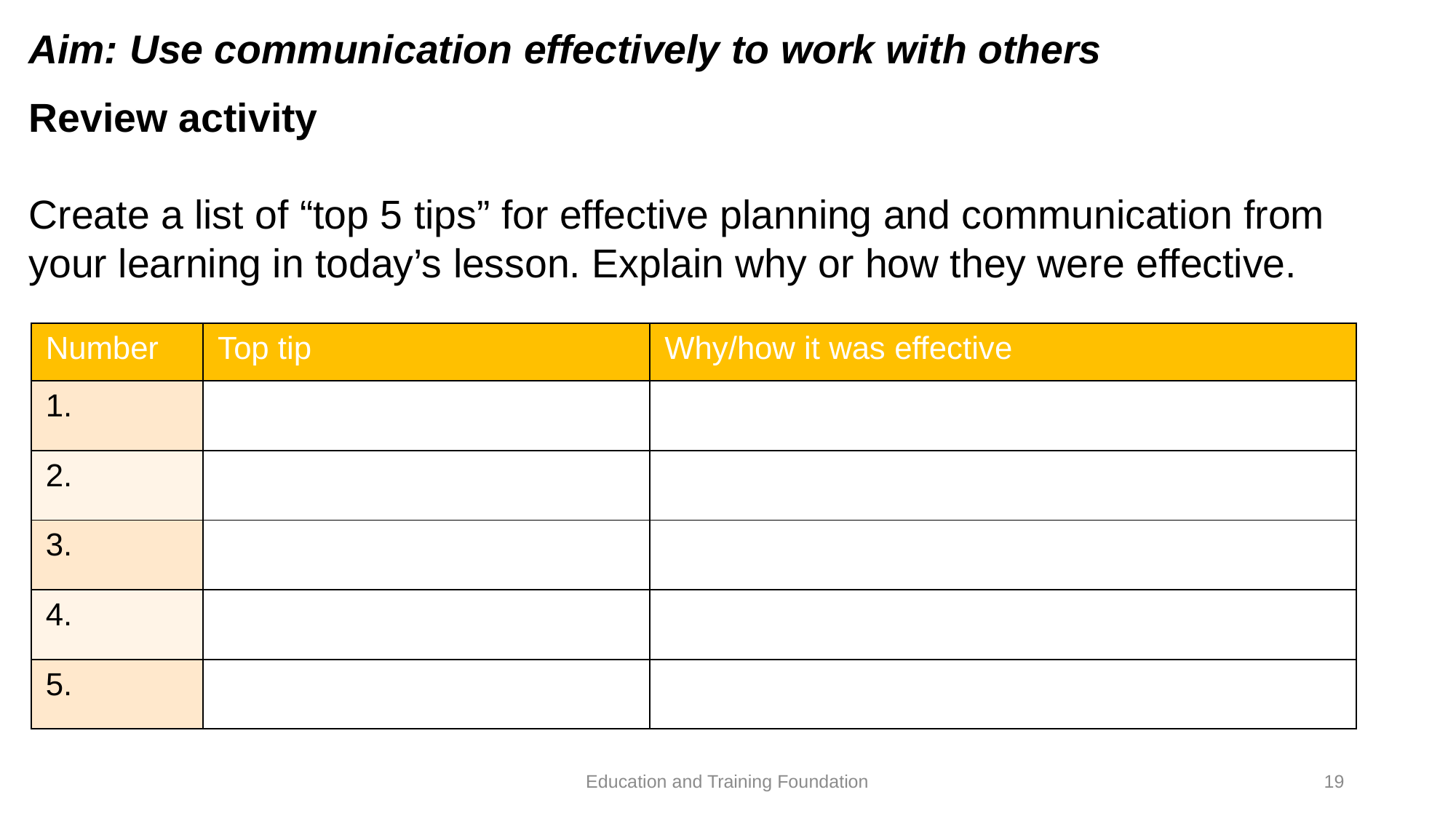

Aim: Use communication effectively to work with others
Review activity

Create a list of “top 5 tips” for effective planning and communication from your learning in today’s lesson. Explain why or how they were effective.
| Number | Top tip | Why/how it was effective |
| --- | --- | --- |
| 1. |  |  |
| 2. |  |  |
| 3. |  |  |
| 4. |  |  |
| 5. |  |  |
Education and Training Foundation
19